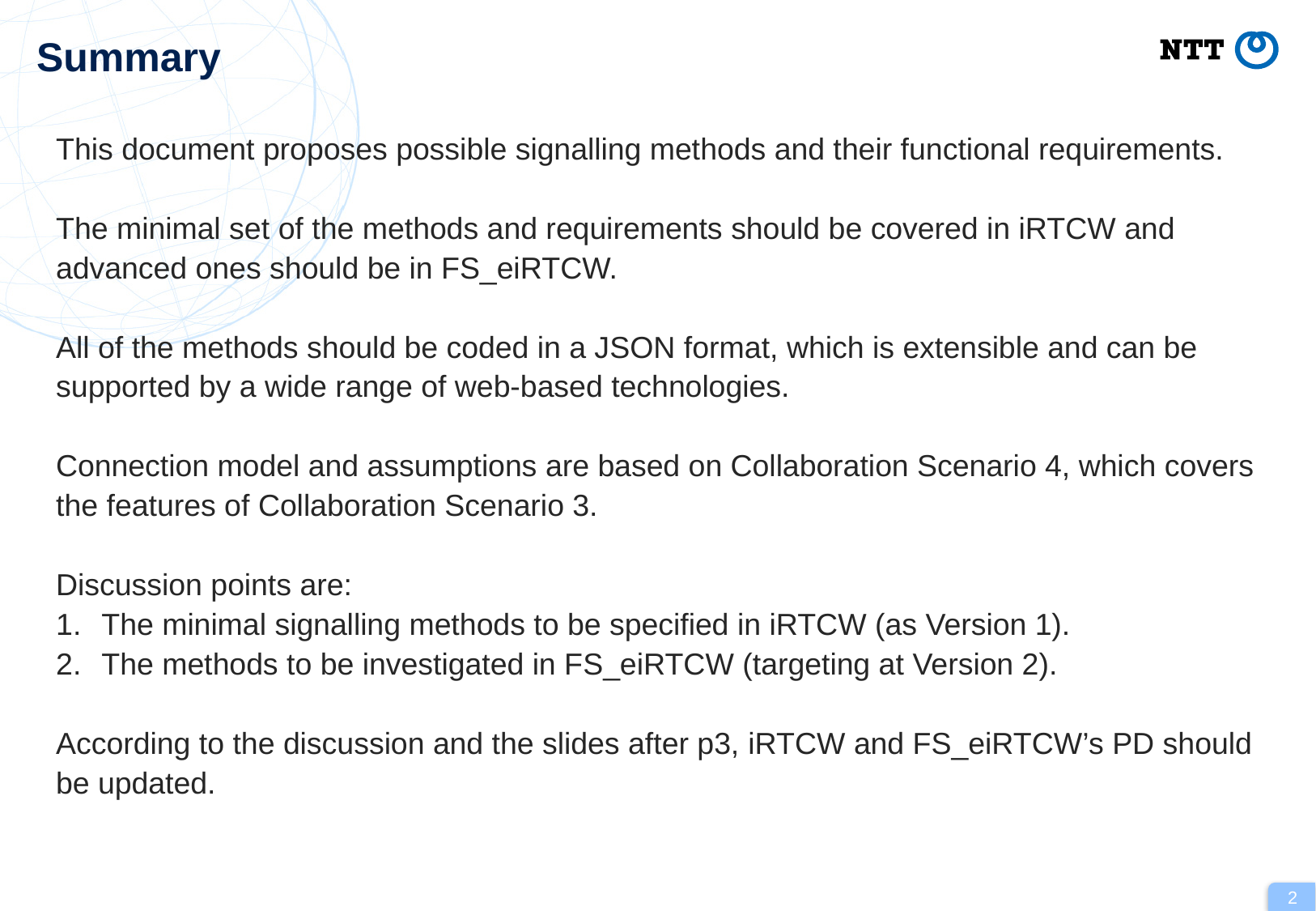

# Summary
This document proposes possible signalling methods and their functional requirements.

The minimal set of the methods and requirements should be covered in iRTCW and advanced ones should be in FS_eiRTCW.

All of the methods should be coded in a JSON format, which is extensible and can be supported by a wide range of web-based technologies.

Connection model and assumptions are based on Collaboration Scenario 4, which covers the features of Collaboration Scenario 3.

Discussion points are:
The minimal signalling methods to be specified in iRTCW (as Version 1).
The methods to be investigated in FS_eiRTCW (targeting at Version 2).

According to the discussion and the slides after p3, iRTCW and FS_eiRTCW’s PD should be updated.